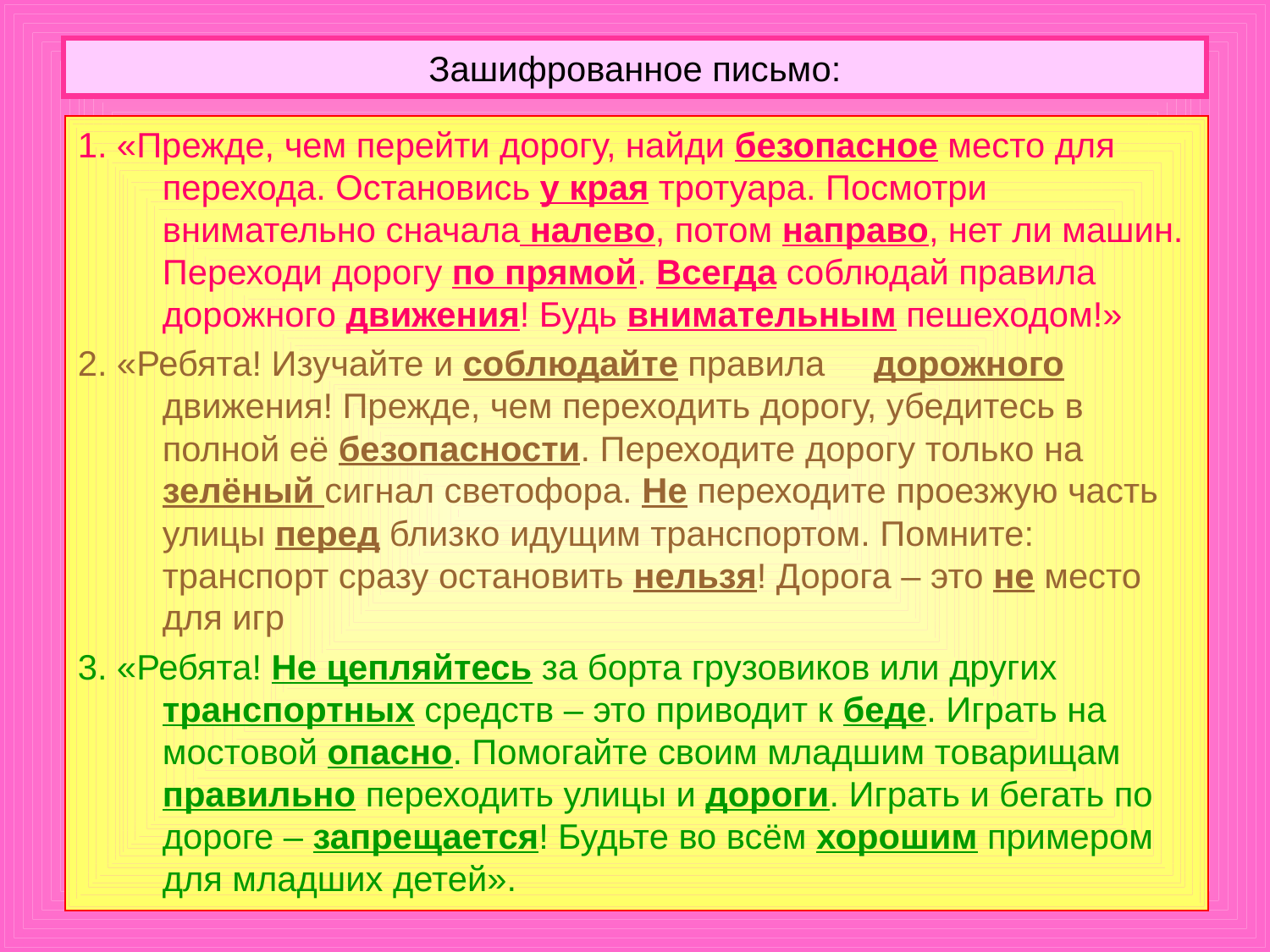

# Зашифрованное письмо:
1. «Прежде, чем перейти дорогу, найди безопасное место для перехода. Остановись у края тротуара. Посмотри внимательно сначала налево, потом направо, нет ли машин. Переходи дорогу по прямой. Всегда соблюдай правила дорожного движения! Будь внимательным пешеходом!»
2. «Ребята! Изучайте и соблюдайте правила     дорожного движения! Прежде, чем переходить дорогу, убедитесь в полной её безопасности. Переходите дорогу только на зелёный сигнал светофора. Не переходите проезжую часть улицы перед близко идущим транспортом. Помните: транспорт сразу остановить нельзя! Дорога – это не место для игр
3. «Ребята! Не цепляйтесь за борта грузовиков или других транспортных средств – это приводит к беде. Играть на мостовой опасно. Помогайте своим младшим товарищам правильно переходить улицы и дороги. Играть и бегать по дороге – запрещается! Будьте во всём хорошим примером для младших детей».